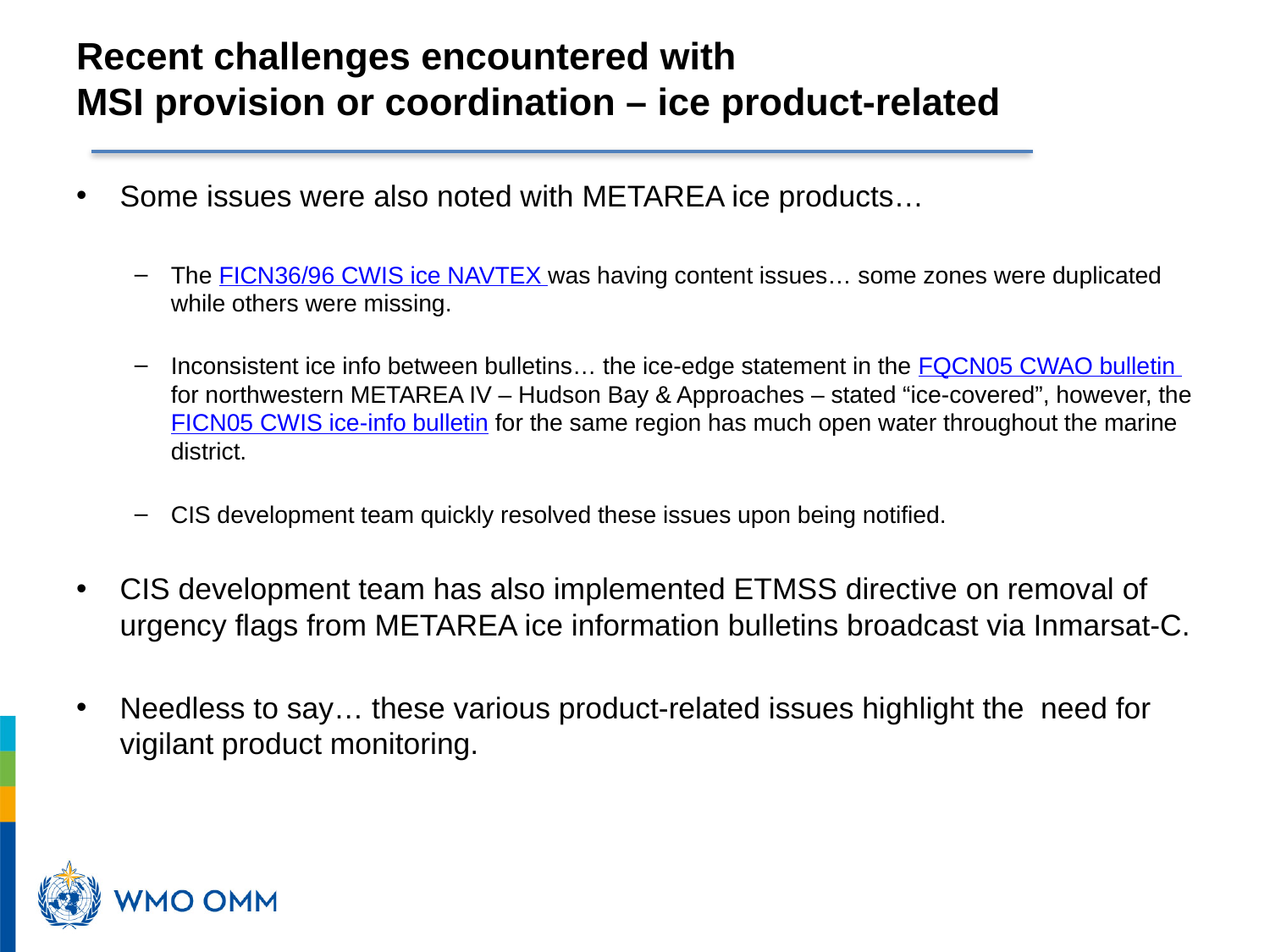

# Recent challenges encountered with MSI provision or coordination – ice product-related
Some issues were also noted with METAREA ice products…

The FICN36/96 CWIS ice NAVTEX was having content issues… some zones were duplicated while others were missing.
Inconsistent ice info between bulletins… the ice-edge statement in the FQCN05 CWAO bulletin for northwestern METAREA IV – Hudson Bay & Approaches – stated “ice-covered”, however, the FICN05 CWIS ice-info bulletin for the same region has much open water throughout the marine district.
CIS development team quickly resolved these issues upon being notified.
CIS development team has also implemented ETMSS directive on removal of urgency flags from METAREA ice information bulletins broadcast via Inmarsat-C.
Needless to say… these various product-related issues highlight the  need for vigilant product monitoring.